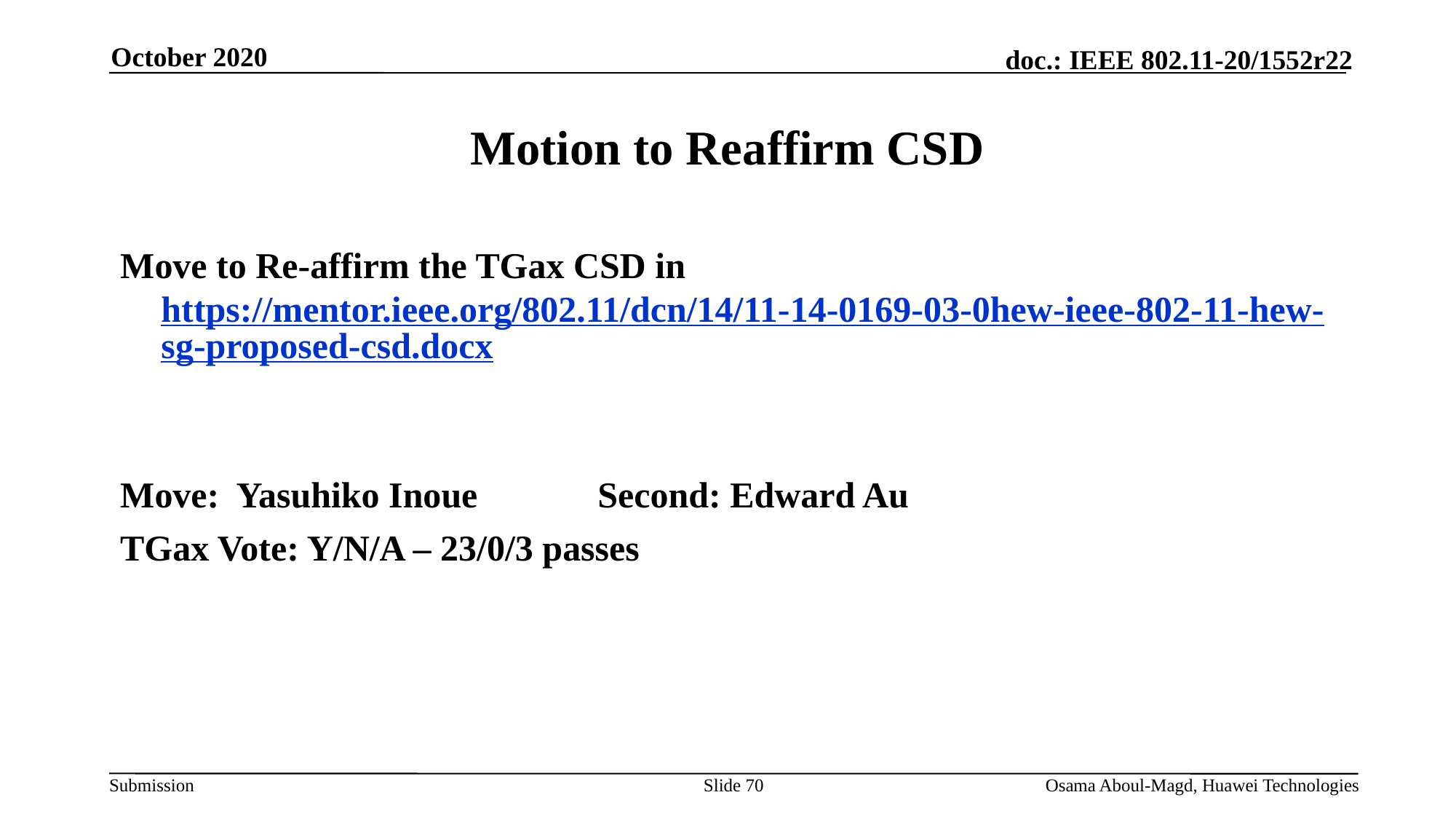

October 2020
# Motion to Reaffirm CSD
Move to Re-affirm the TGax CSD in https://mentor.ieee.org/802.11/dcn/14/11-14-0169-03-0hew-ieee-802-11-hew-sg-proposed-csd.docx

Move:  Yasuhiko Inoue		Second: Edward Au
TGax Vote: Y/N/A – 23/0/3 passes
Slide 70
Osama Aboul-Magd, Huawei Technologies